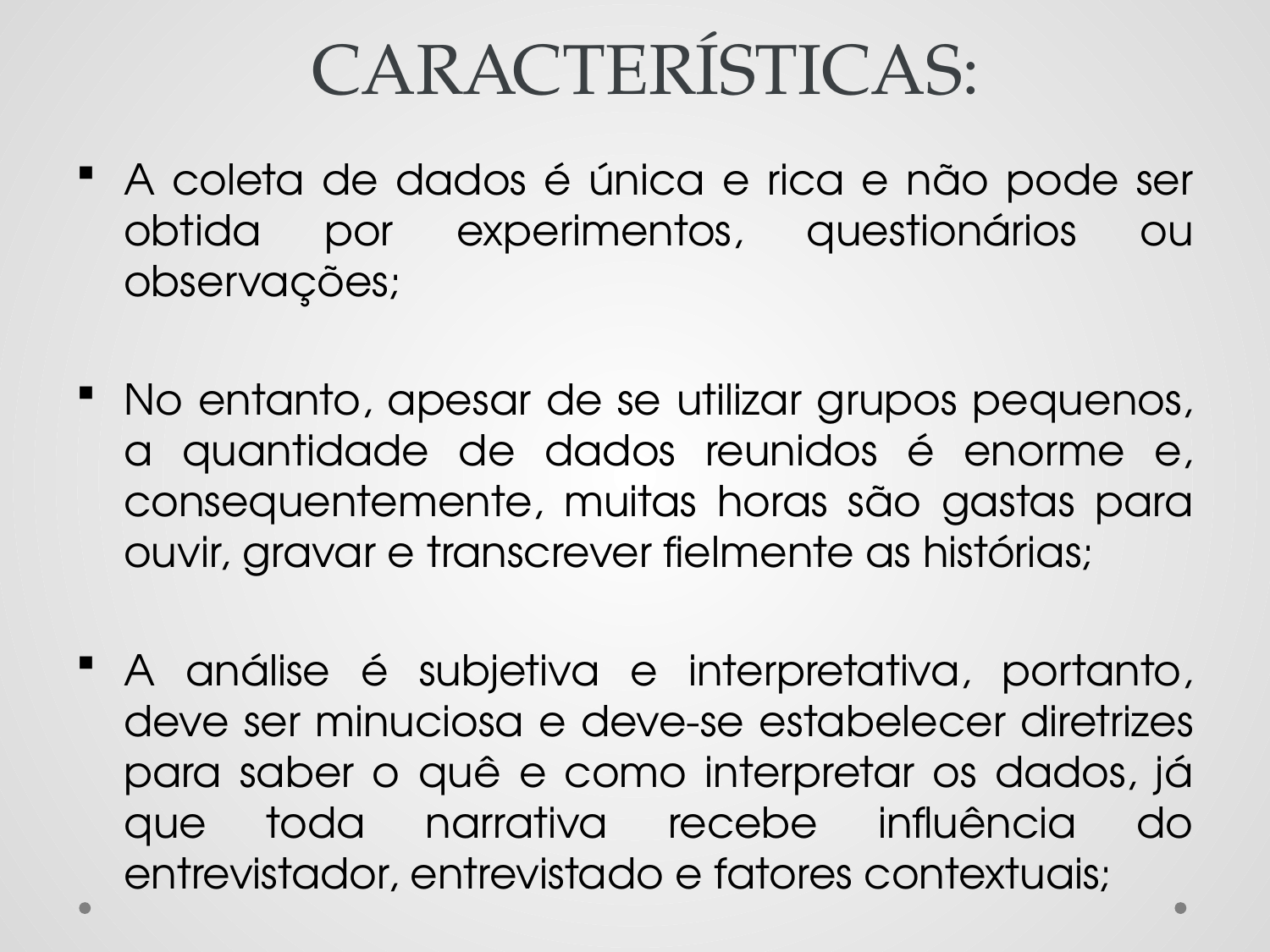

# CARACTERÍSTICAS:
A coleta de dados é única e rica e não pode ser obtida por experimentos, questionários ou observações;

No entanto, apesar de se utilizar grupos pequenos, a quantidade de dados reunidos é enorme e, consequentemente, muitas horas são gastas para ouvir, gravar e transcrever fielmente as histórias;

A análise é subjetiva e interpretativa, portanto, deve ser minuciosa e deve-se estabelecer diretrizes para saber o quê e como interpretar os dados, já que toda narrativa recebe influência do entrevistador, entrevistado e fatores contextuais;